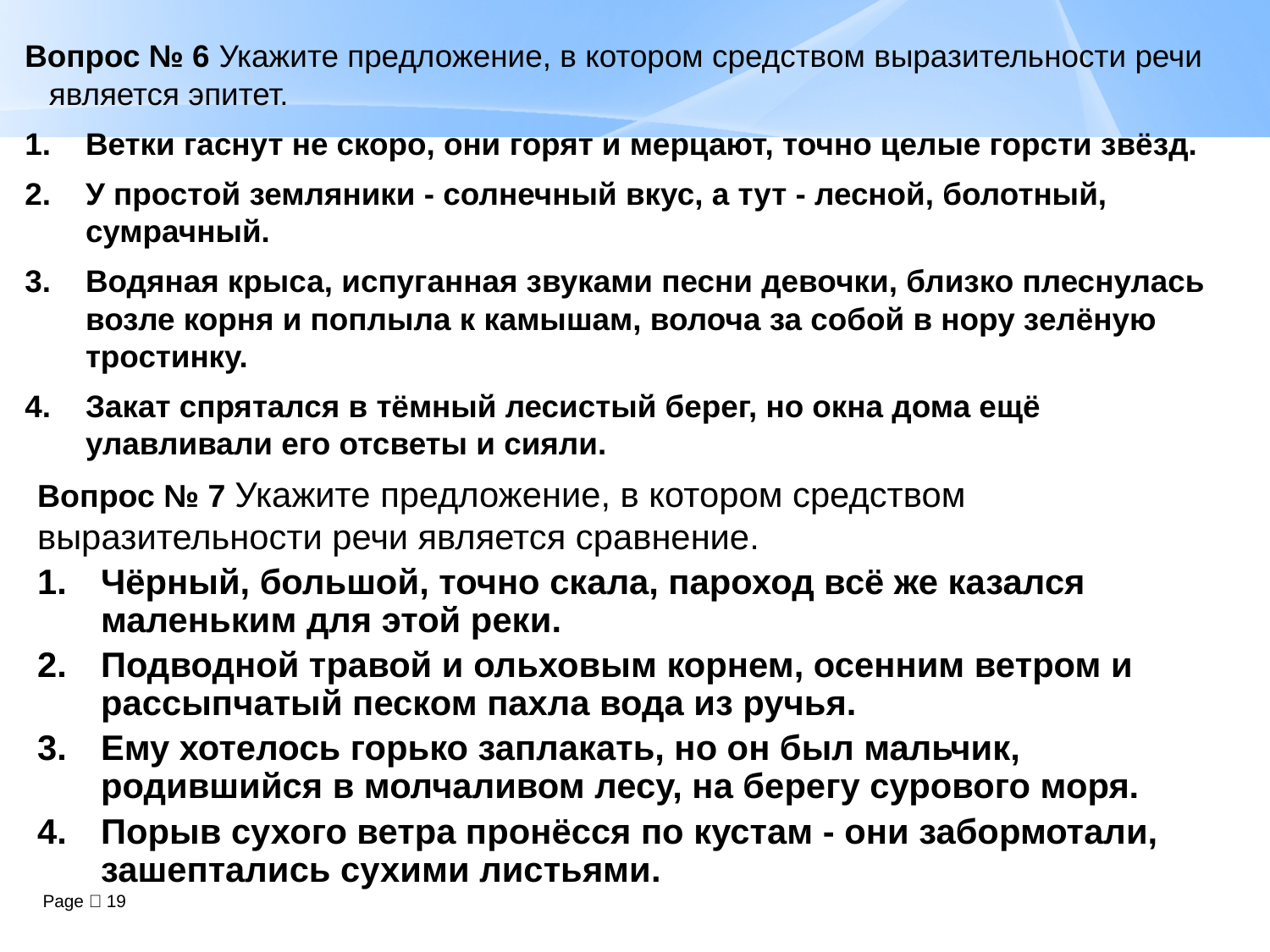

Вопрос № 6 Укажите предложение, в котором средством выразительности речи является эпитет.
Ветки гаснут не скоро, они горят и мерцают, точно целые горсти звёзд.
У простой земляники - солнечный вкус, а тут - лесной, болотный, сумрачный.
Водяная крыса, испуганная звуками песни девочки, близко плеснулась возле корня и поплыла к камышам, волоча за собой в нору зелёную тростинку.
Закат спрятался в тёмный лесистый берег, но окна дома ещё улавливали его отсветы и сияли.
Вопрос № 7 Укажите предложение, в котором средством выразительности речи является сравнение.
Чёрный, большой, точно скала, пароход всё же казался маленьким для этой реки.
Подводной травой и ольховым корнем, осенним ветром и рассыпчатый песком пахла вода из ручья.
Ему хотелось горько заплакать, но он был мальчик, родившийся в молчаливом лесу, на берегу сурового моря.
Порыв сухого ветра пронёсся по кустам - они забормотали, зашептались сухими листьями.